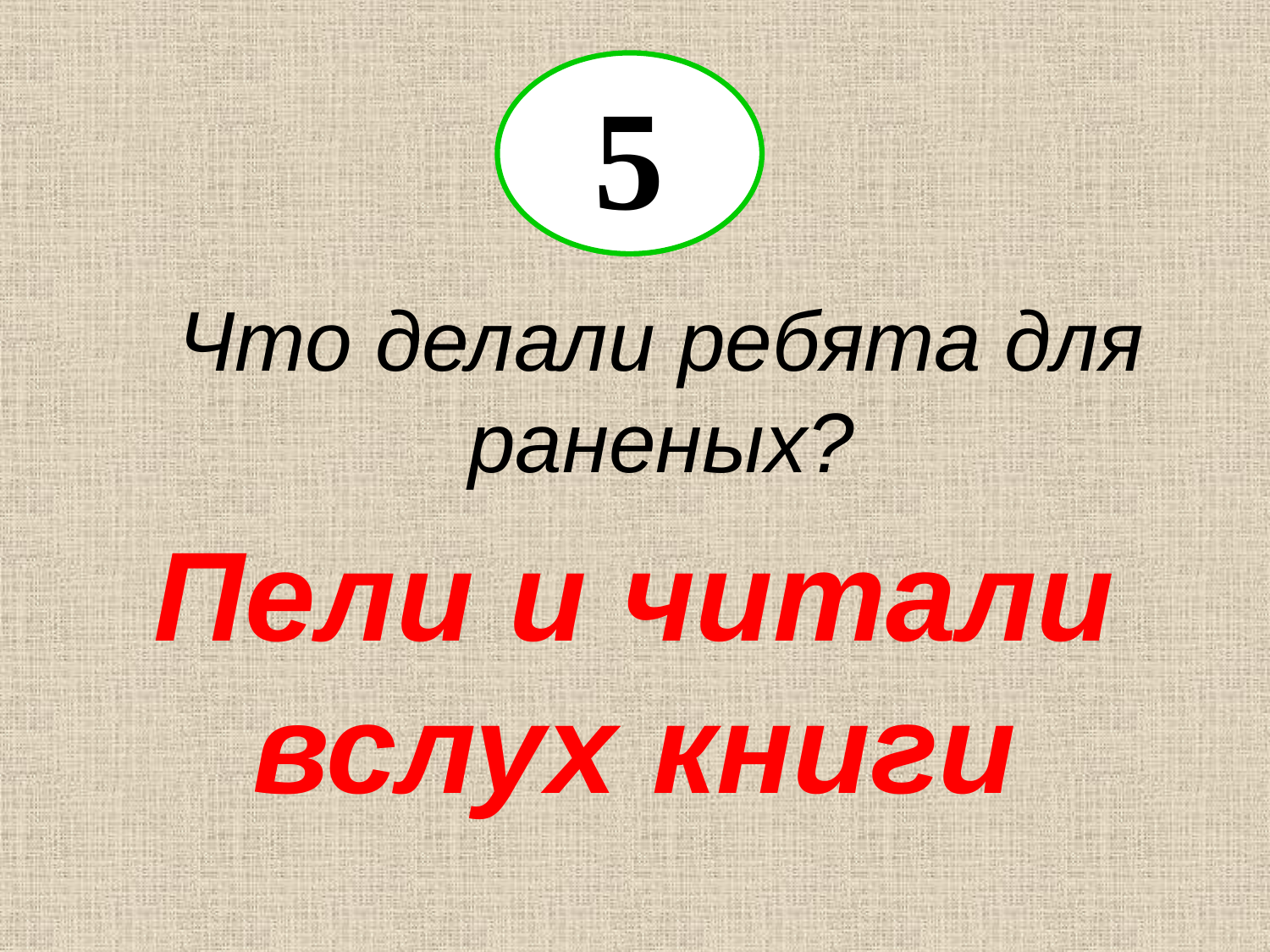

5
Что делали ребята для раненых?
Пели и читали вслух книги